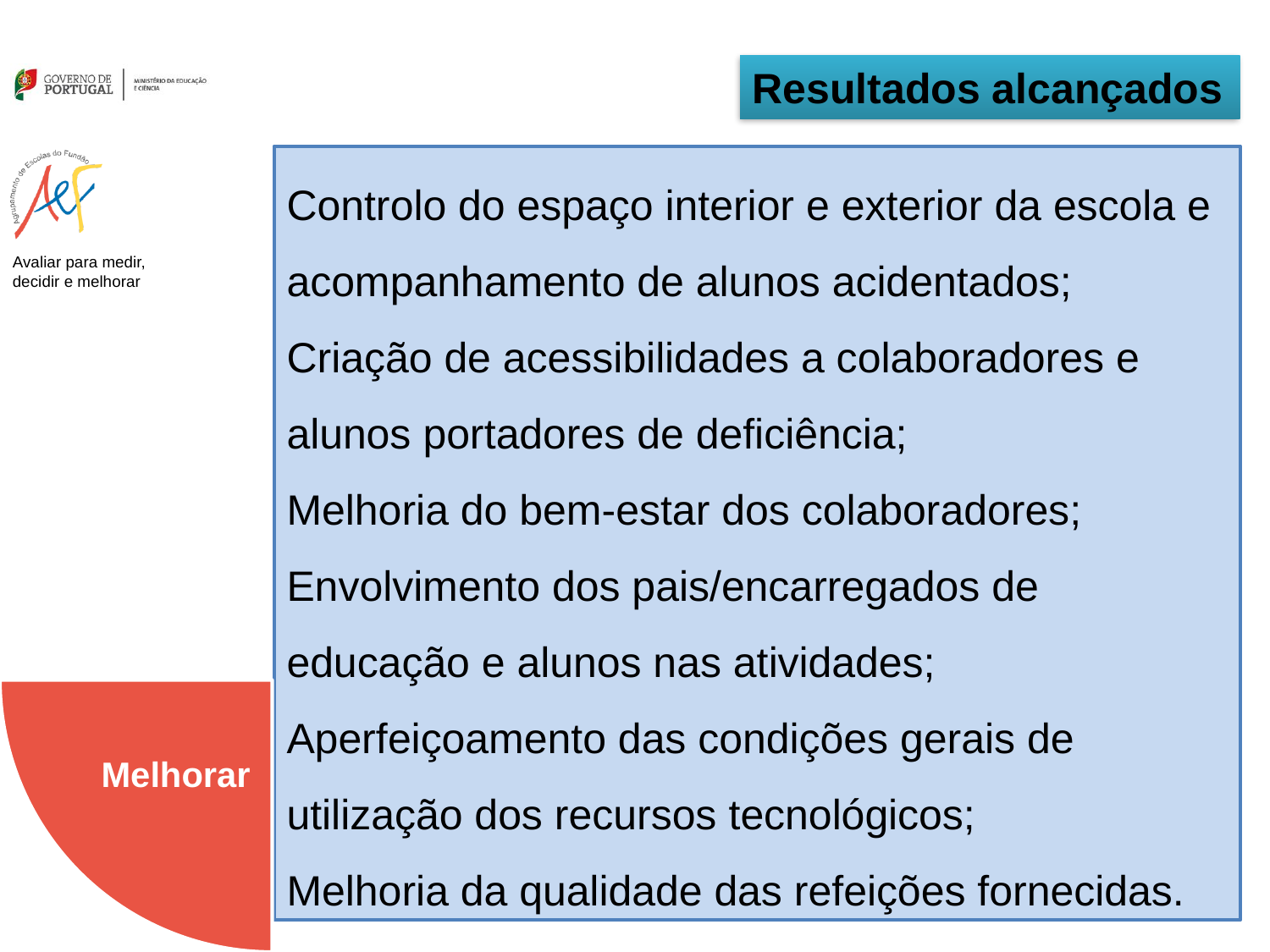

Resultados alcançados
Controlo do espaço interior e exterior da escola e acompanhamento de alunos acidentados;
Criação de acessibilidades a colaboradores e alunos portadores de deficiência;
Melhoria do bem-estar dos colaboradores; Envolvimento dos pais/encarregados de educação e alunos nas atividades;
Aperfeiçoamento das condições gerais de utilização dos recursos tecnológicos;
Melhoria da qualidade das refeições fornecidas.

Melhorar